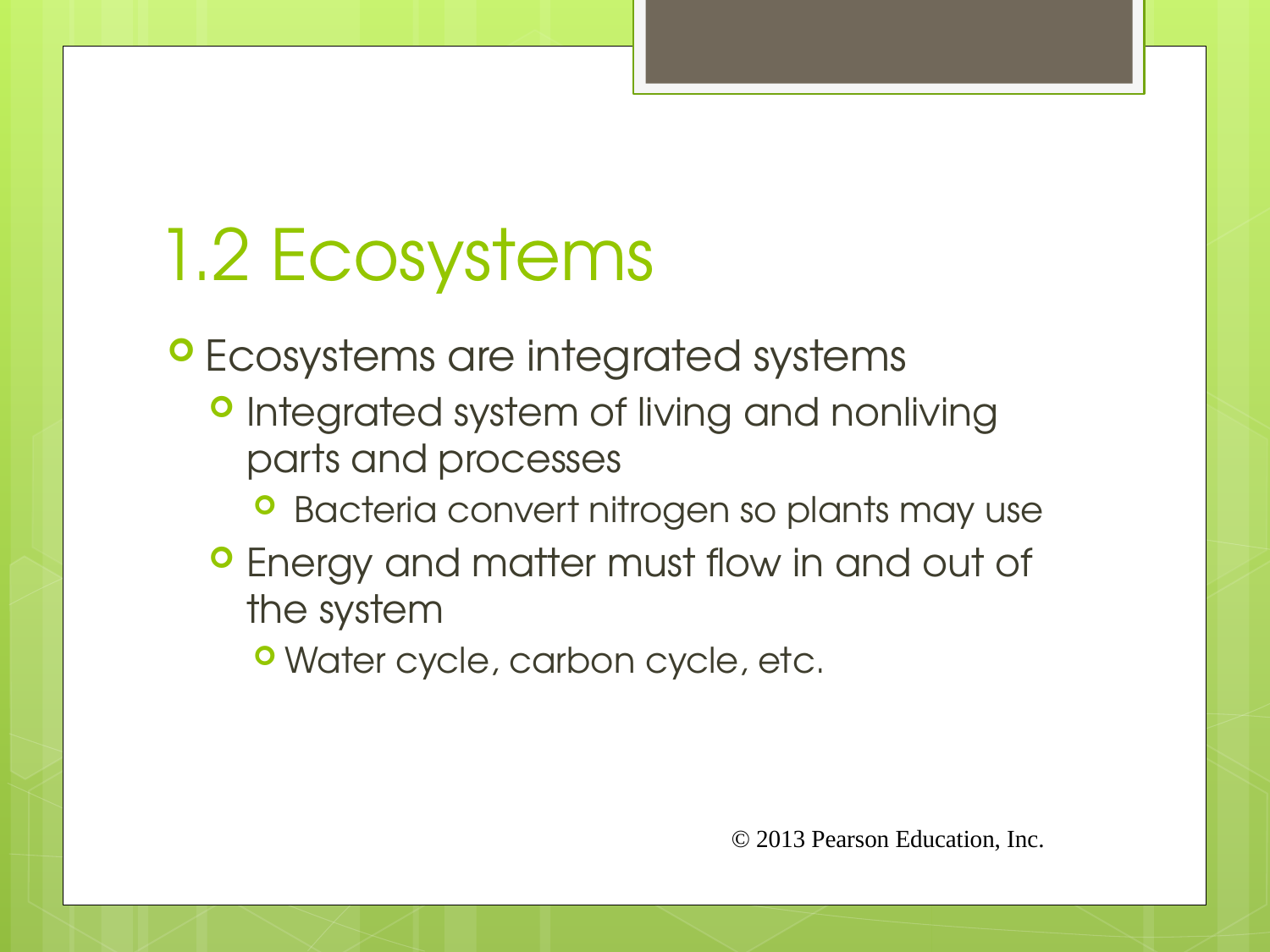

# 1.2 Ecosystems
Ecosystems are integrated systems
Integrated system of living and nonliving parts and processes
 Bacteria convert nitrogen so plants may use
Energy and matter must flow in and out of the system
Water cycle, carbon cycle, etc.
© 2013 Pearson Education, Inc.